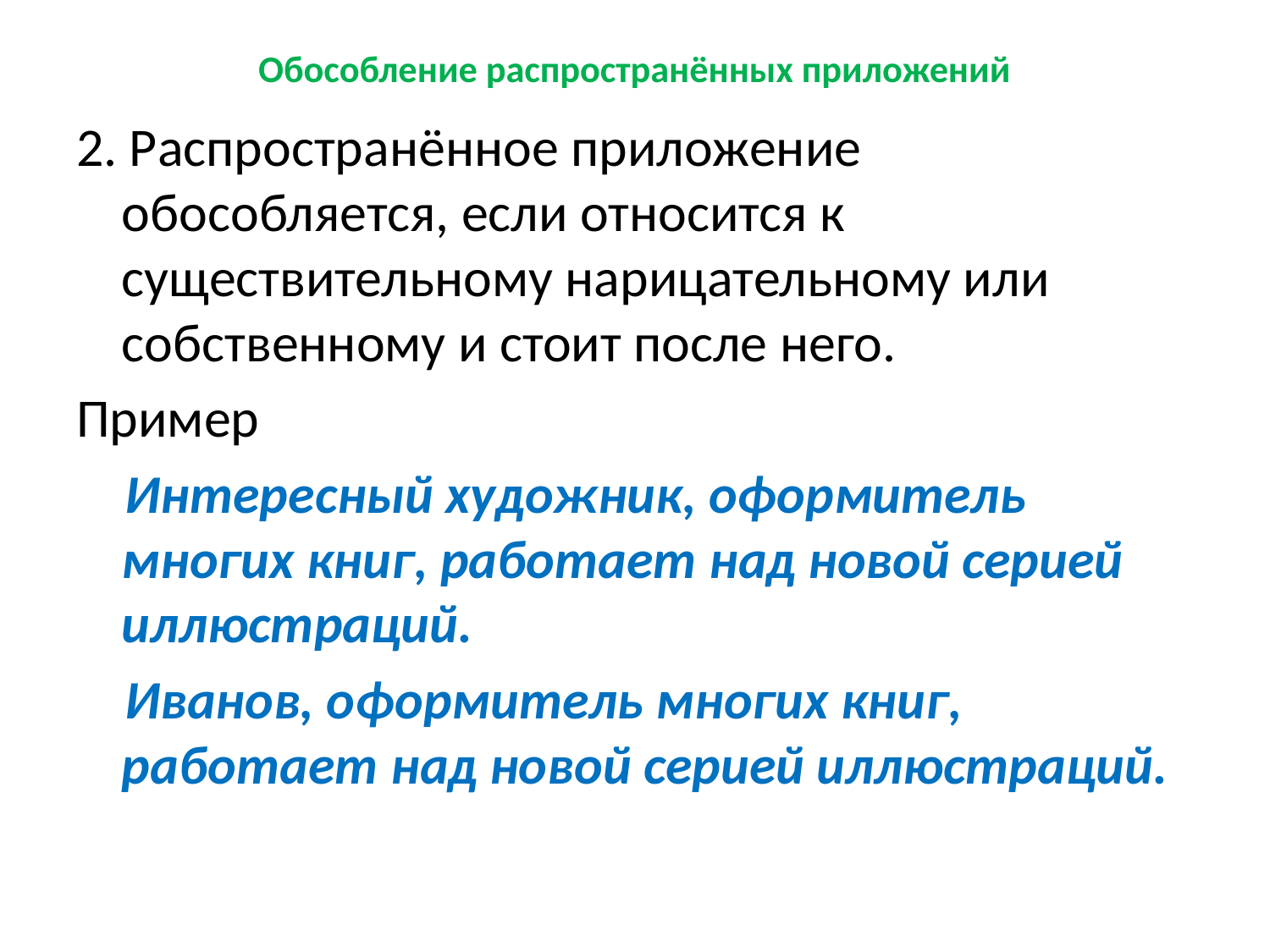

# Обособление распространённых приложений
2. Распространённое приложение обособляется, если относится к существительному нарицательному или собственному и стоит после него.
Пример
    Интересный художник, оформитель многих книг, работает над новой серией иллюстраций.
    Иванов, оформитель многих книг, работает над новой серией иллюстраций.